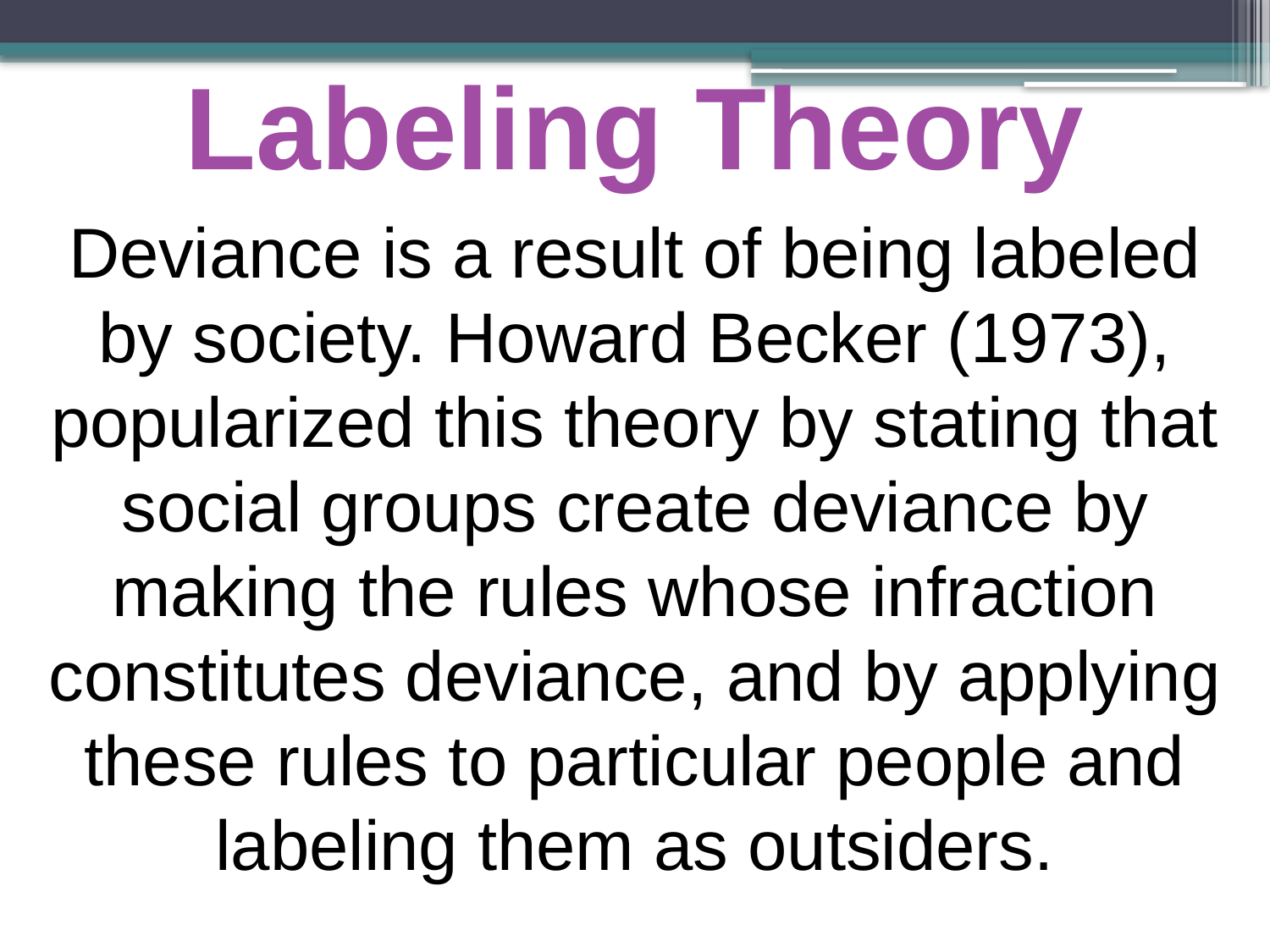

Labeling Theory
Deviance is a result of being labeled by society. Howard Becker (1973), popularized this theory by stating that social groups create deviance by making the rules whose infraction constitutes deviance, and by applying these rules to particular people and labeling them as outsiders.